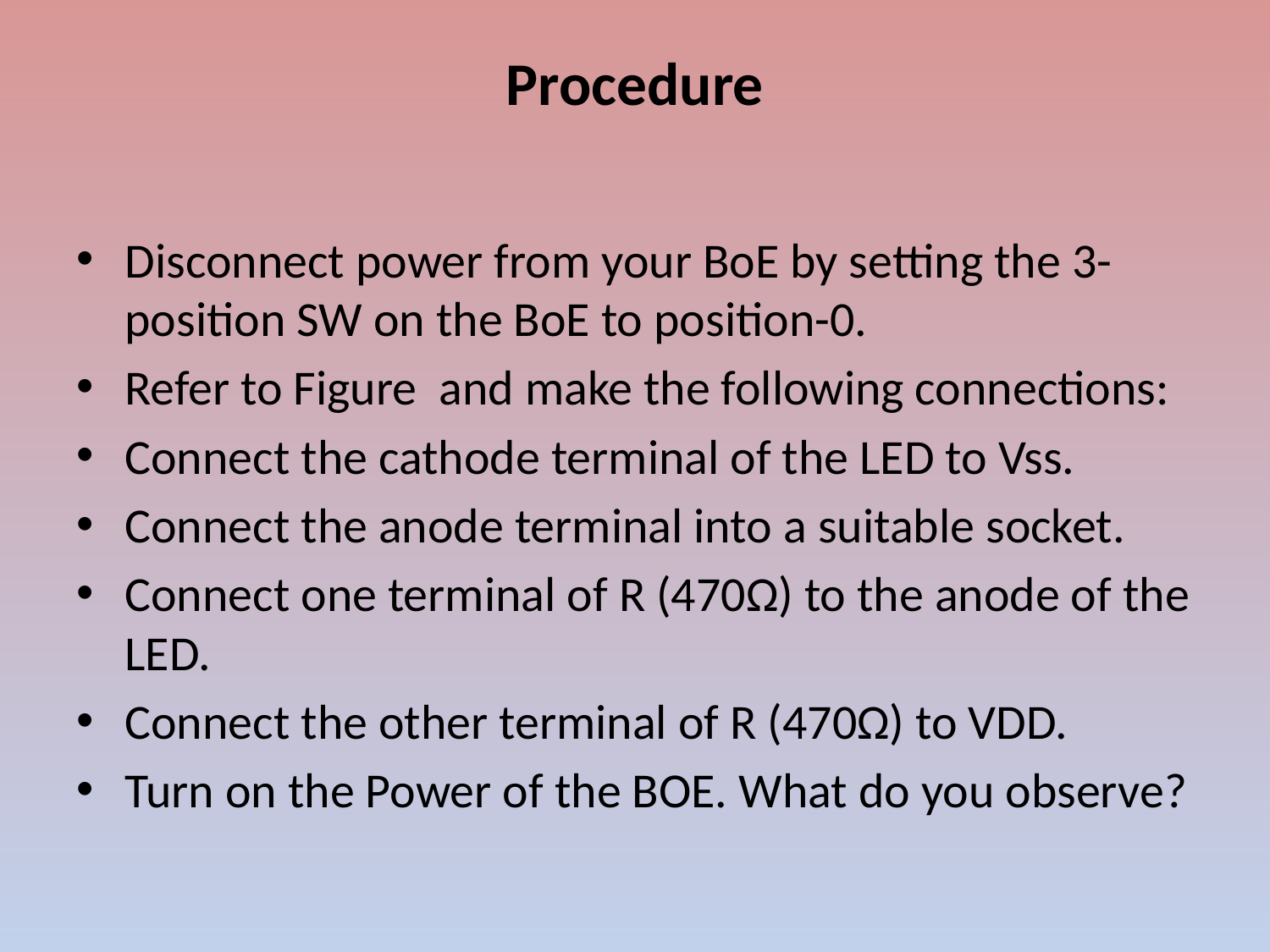

# Procedure
Disconnect power from your BoE by setting the 3-position SW on the BoE to position-0.
Refer to Figure  and make the following connections:
Connect the cathode terminal of the LED to Vss.
Connect the anode terminal into a suitable socket.
Connect one terminal of R (470Ω) to the anode of the LED.
Connect the other terminal of R (470Ω) to VDD.
Turn on the Power of the BOE. What do you observe?